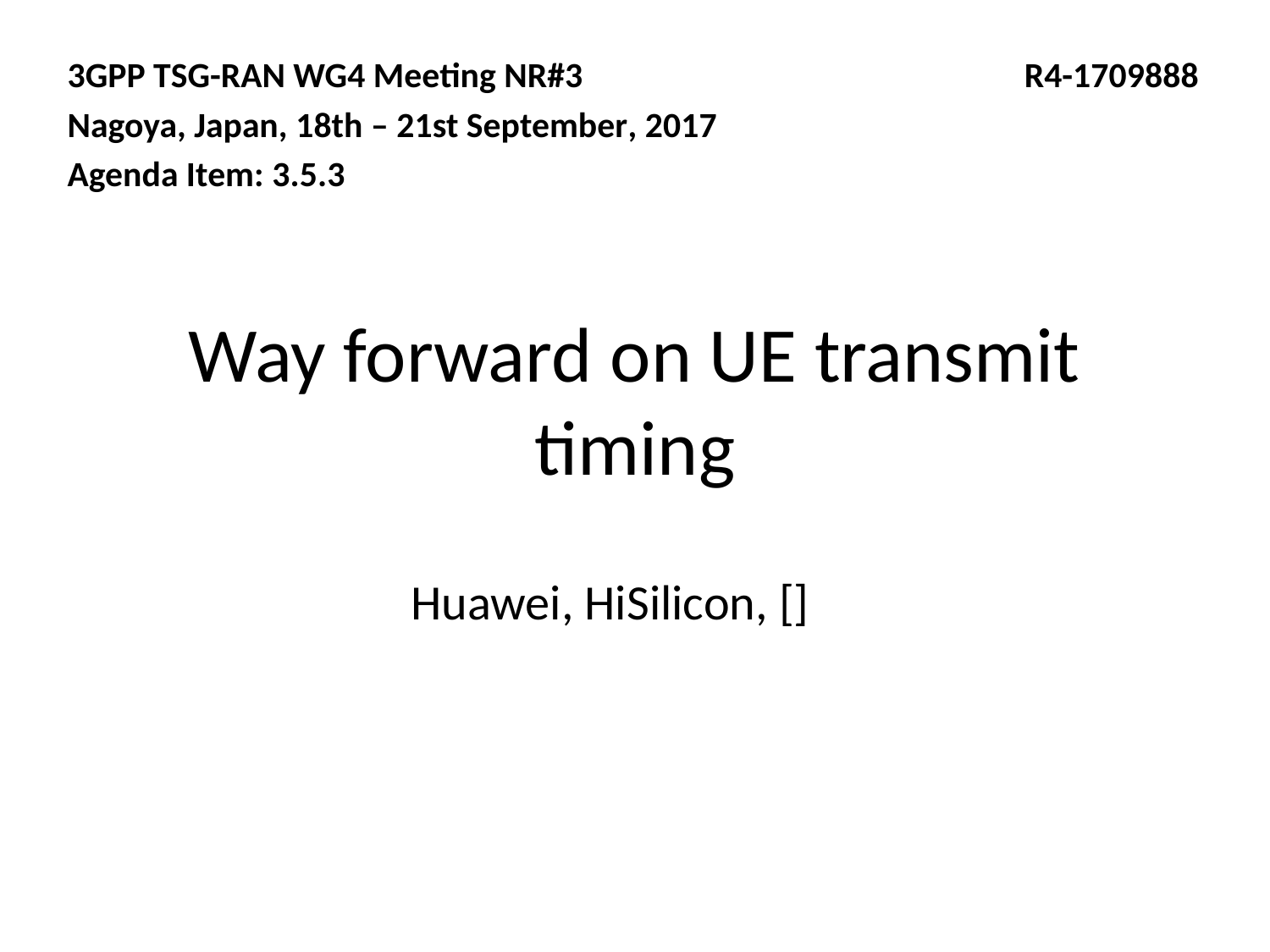

3GPP TSG-RAN WG4 Meeting NR#3                                                       R4-1709888
Nagoya, Japan, 18th – 21st September, 2017
Agenda Item: 3.5.3
# Way forward on UE transmit timing
Huawei, HiSilicon, []